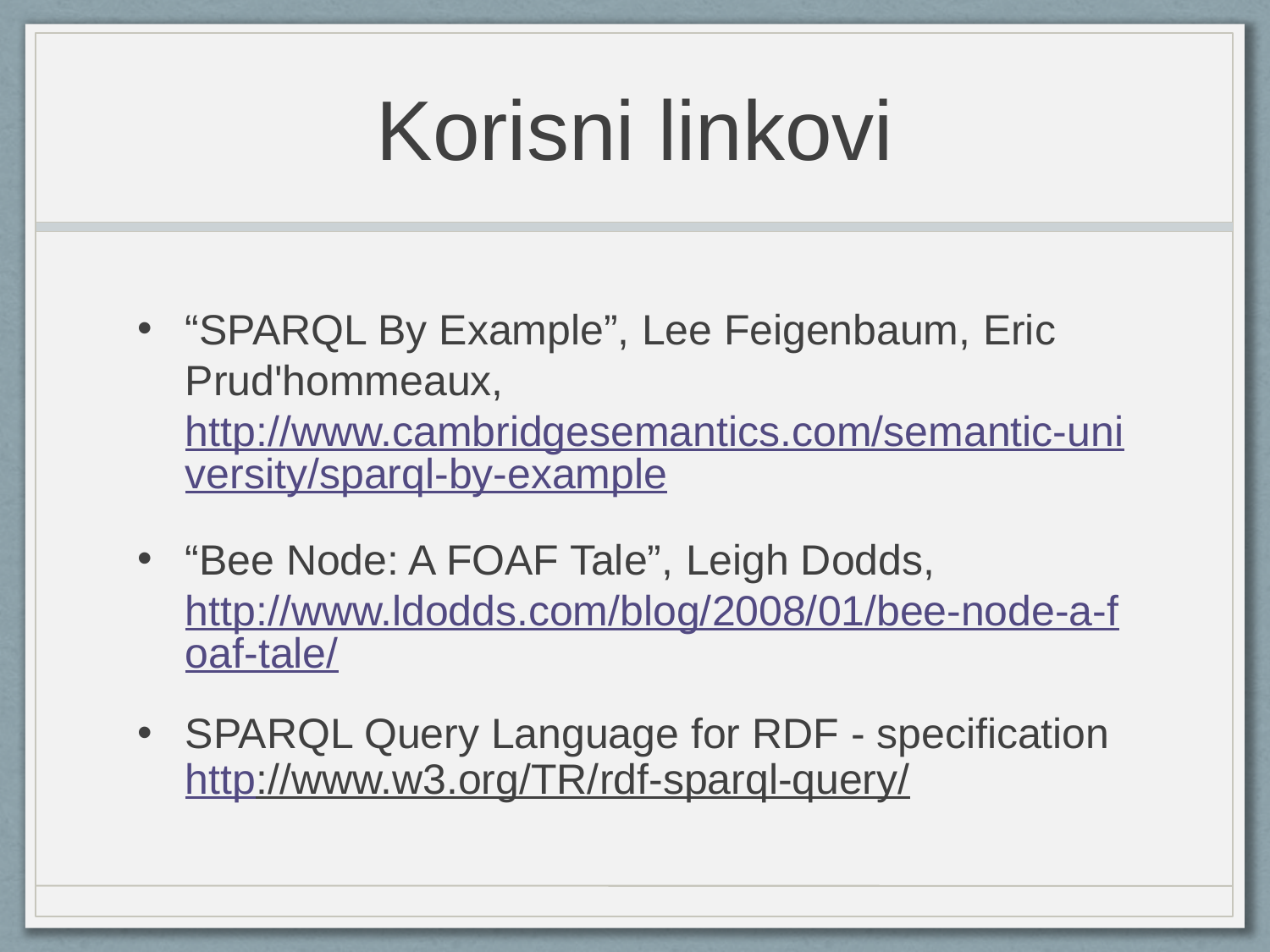

# Korisni linkovi
“SPARQL By Example”, Lee Feigenbaum, Eric Prud'hommeaux,  http://www.cambridgesemantics.com/semantic-university/sparql-by-example
“Bee Node: A FOAF Tale”, Leigh Dodds, http://www.ldodds.com/blog/2008/01/bee-node-a-foaf-tale/
SPARQL Query Language for RDF - specificationhttp://www.w3.org/TR/rdf-sparql-query/